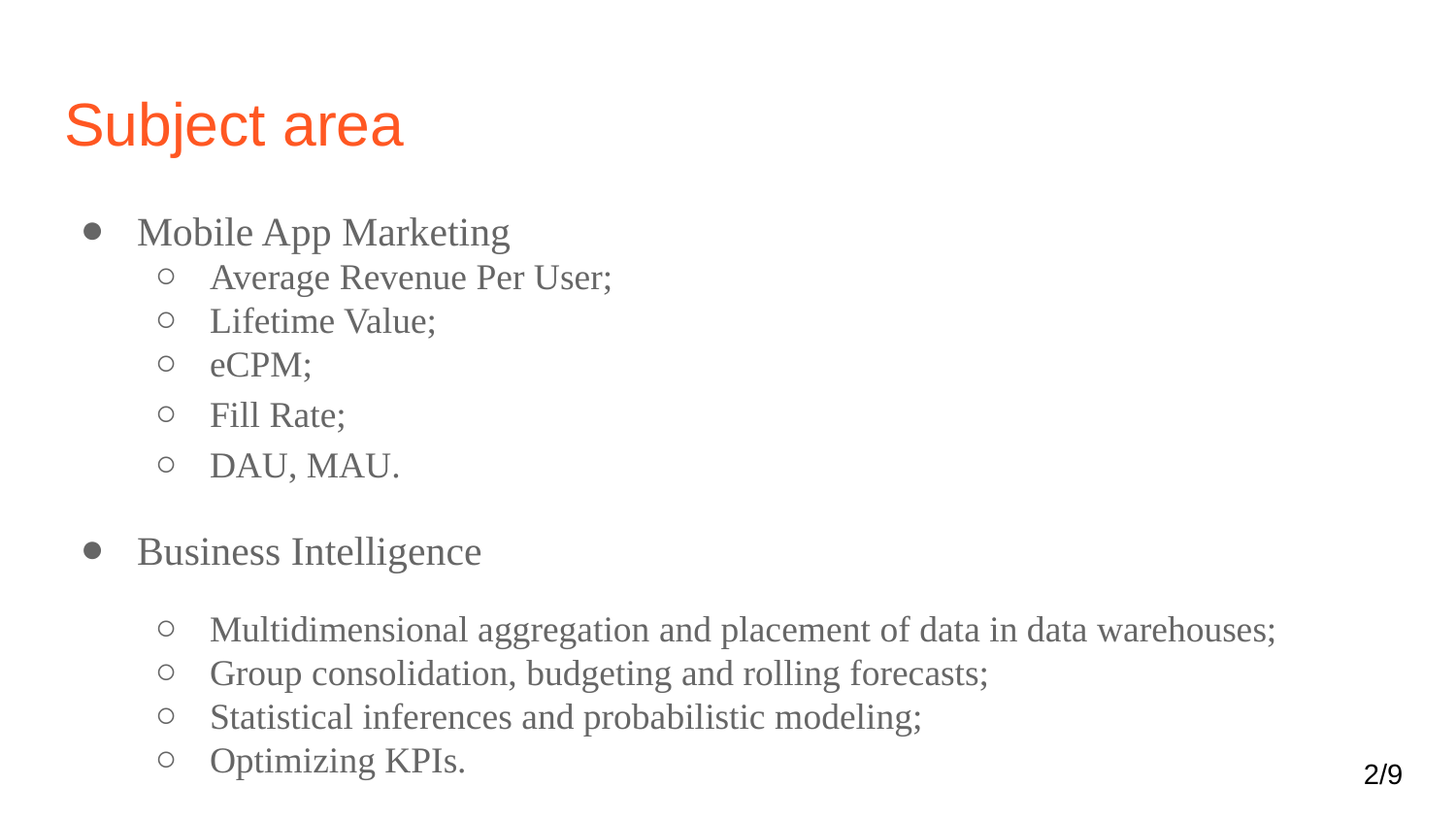

# Subject area
Mobile App Marketing
Average Revenue Per User;
Lifetime Value;
eCPM;
Fill Rate;
DAU, MAU.
Business Intelligence
Multidimensional aggregation and placement of data in data warehouses;
Group consolidation, budgeting and rolling forecasts;
Statistical inferences and probabilistic modeling;
Optimizing KPIs.
2/9